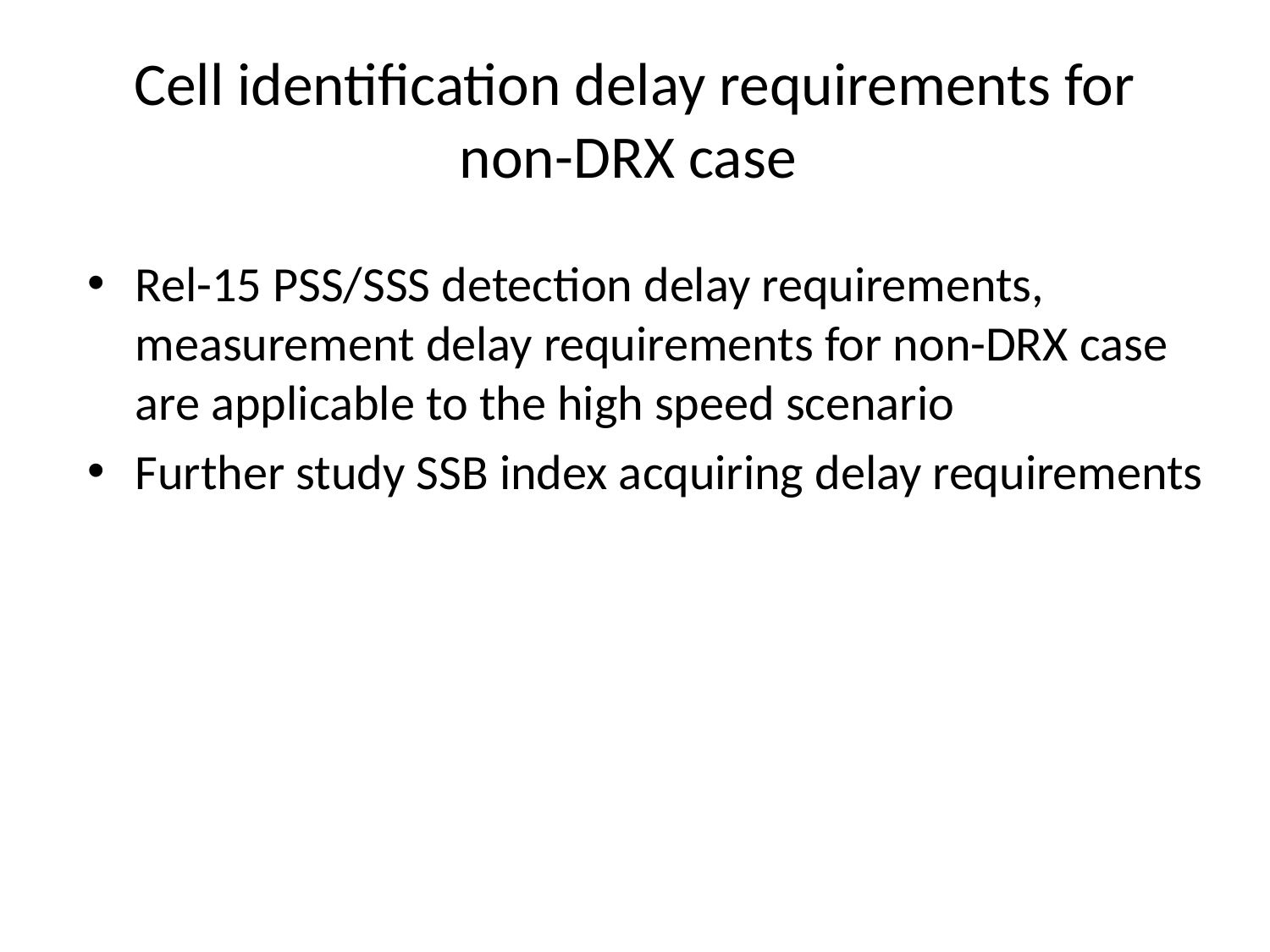

# Cell identification delay requirements for non-DRX case
Rel-15 PSS/SSS detection delay requirements, measurement delay requirements for non-DRX case are applicable to the high speed scenario
Further study SSB index acquiring delay requirements